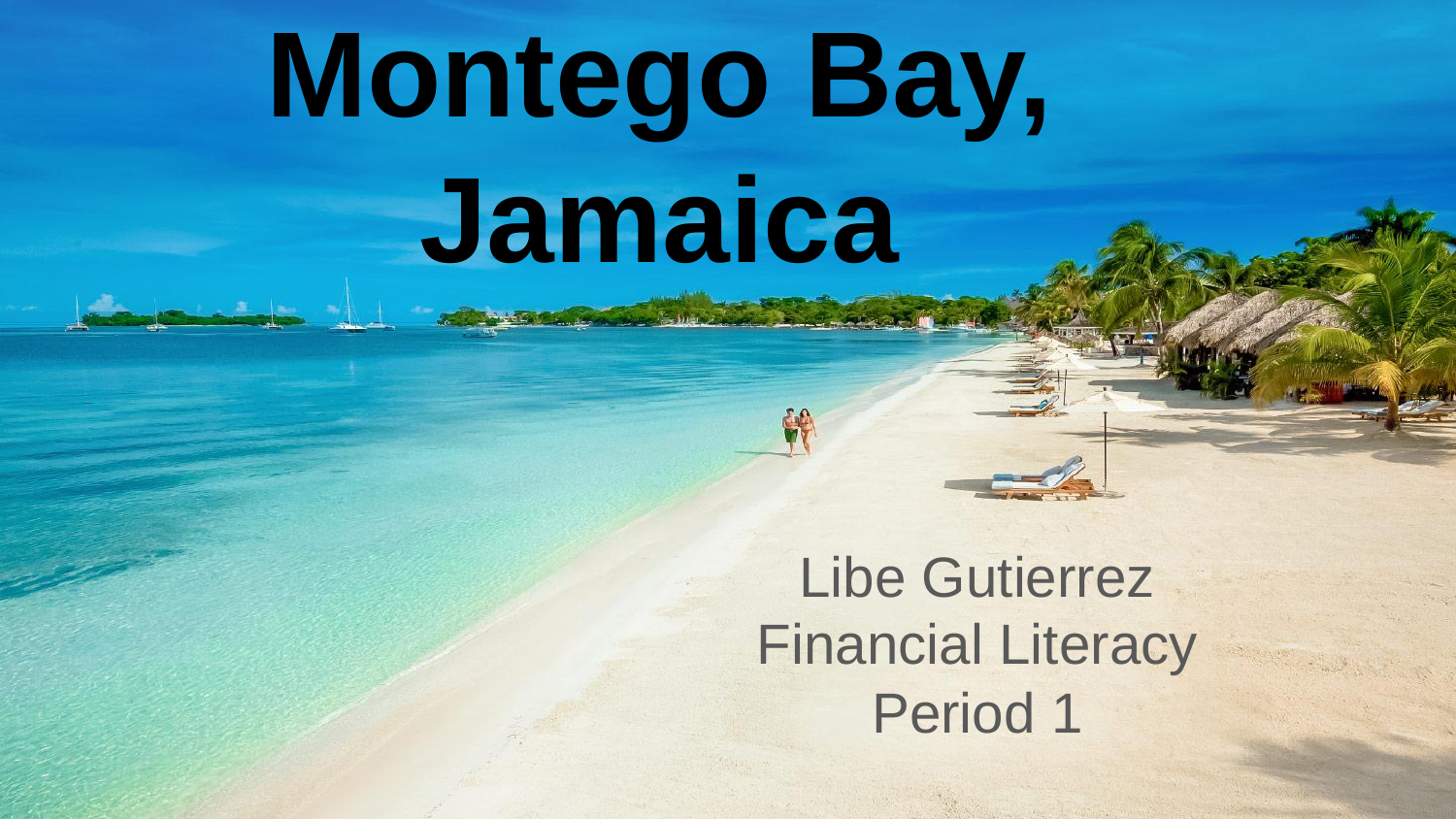

# My Vacation Project:
Montego Bay, Jamaica
Libe Gutierrez
Financial Literacy
Period 1